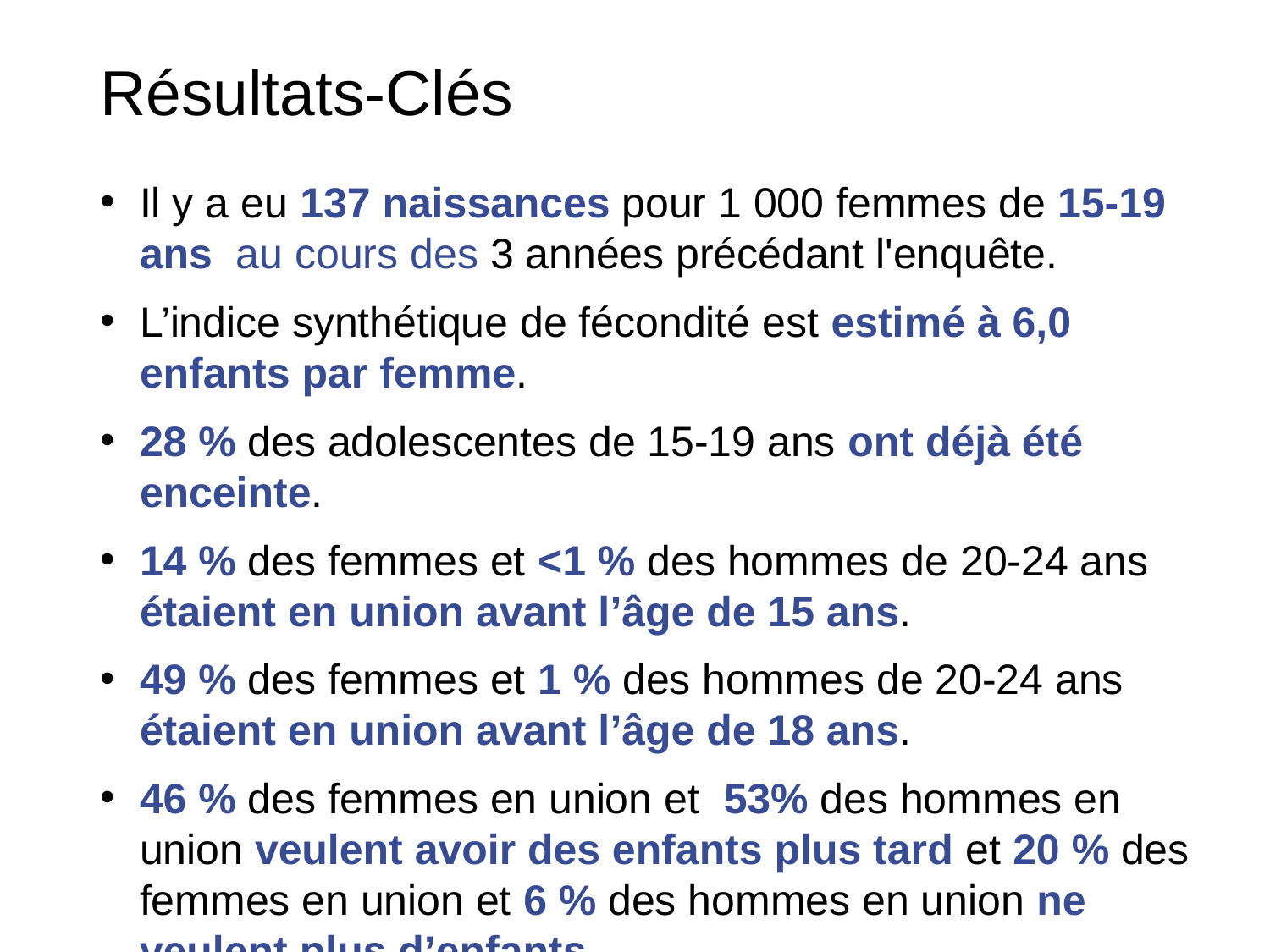

# Résultats-Clés
Il y a eu 137 naissances pour 1 000 femmes de 15-19 ans  au cours des 3 années précédant l'enquête.
L’indice synthétique de fécondité est estimé à 6,0 enfants par femme.
28 % des adolescentes de 15-19 ans ont déjà été enceinte.
14 % des femmes et <1 % des hommes de 20-24 ans étaient en union avant l’âge de 15 ans.
49 % des femmes et 1 % des hommes de 20-24 ans étaient en union avant l’âge de 18 ans.
46 % des femmes en union et  53% des hommes en union veulent avoir des enfants plus tard et 20 % des femmes en union et 6 % des hommes en union ne veulent plus d’enfants.